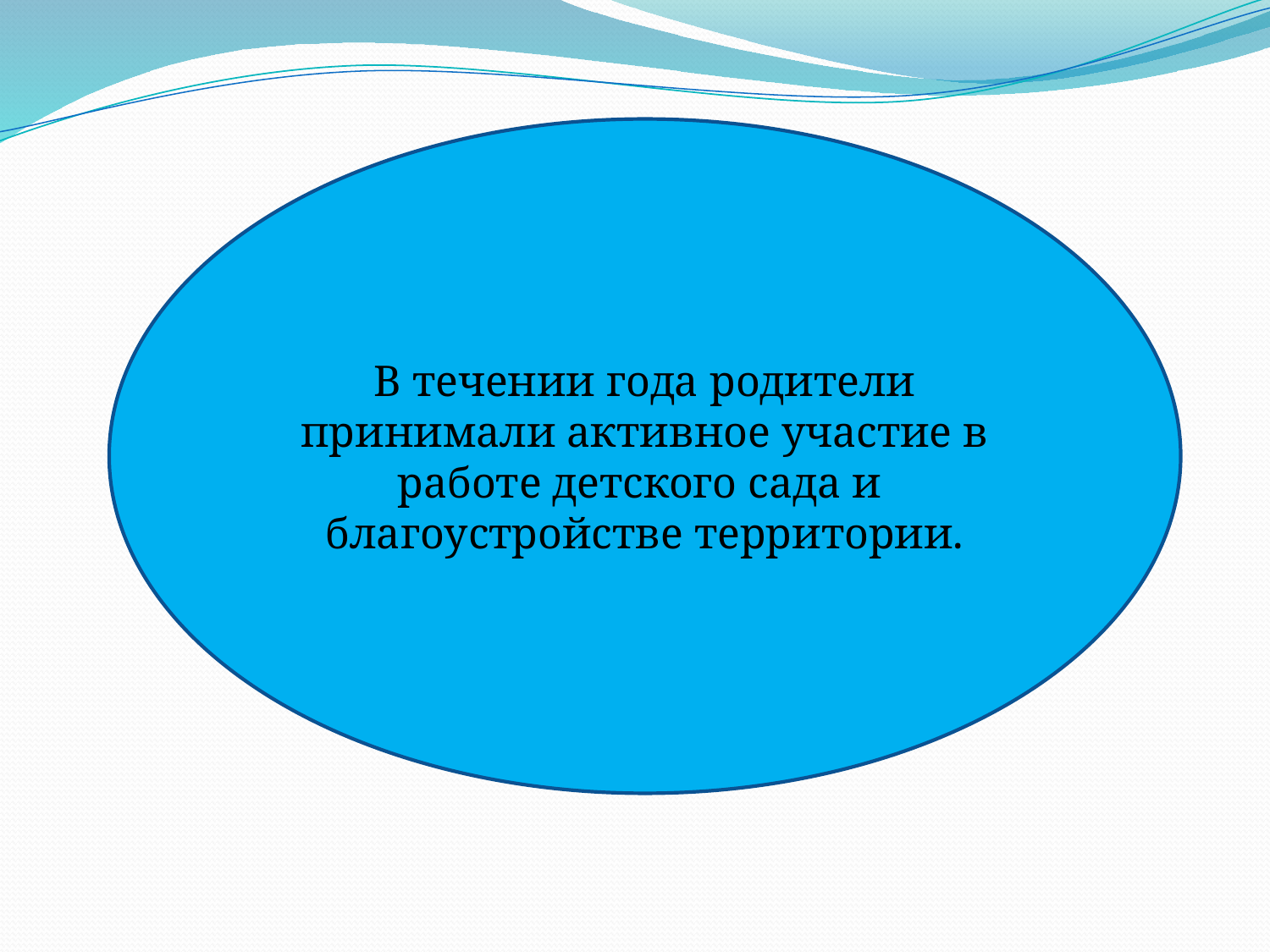

В течении года родители принимали активное участие в работе детского сада и  благоустройстве территории.